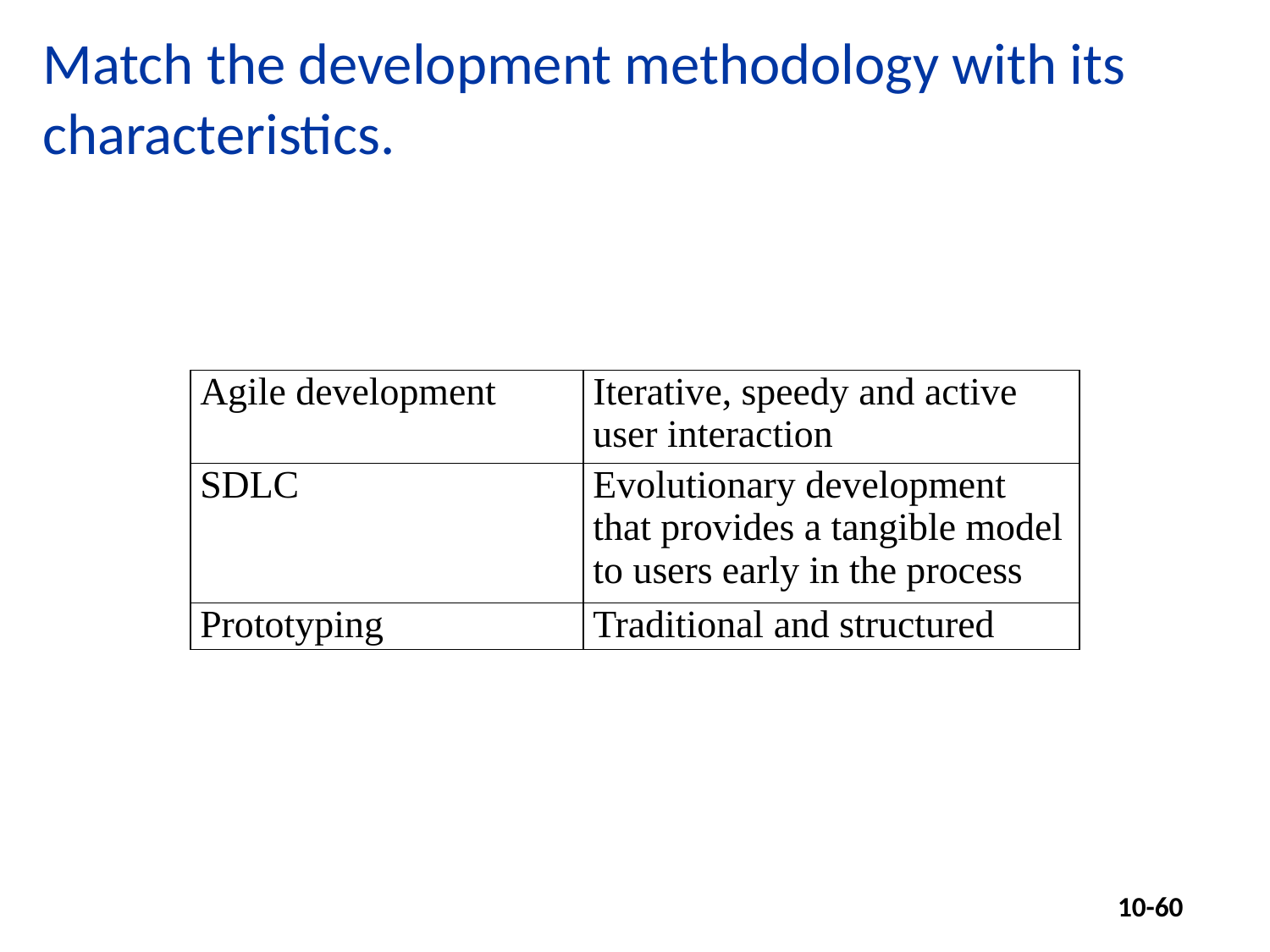

Match the development methodology with its characteristics.
| Agile development | Iterative, speedy and active user interaction |
| --- | --- |
| SDLC | Evolutionary development that provides a tangible model to users early in the process |
| Prototyping | Traditional and structured |